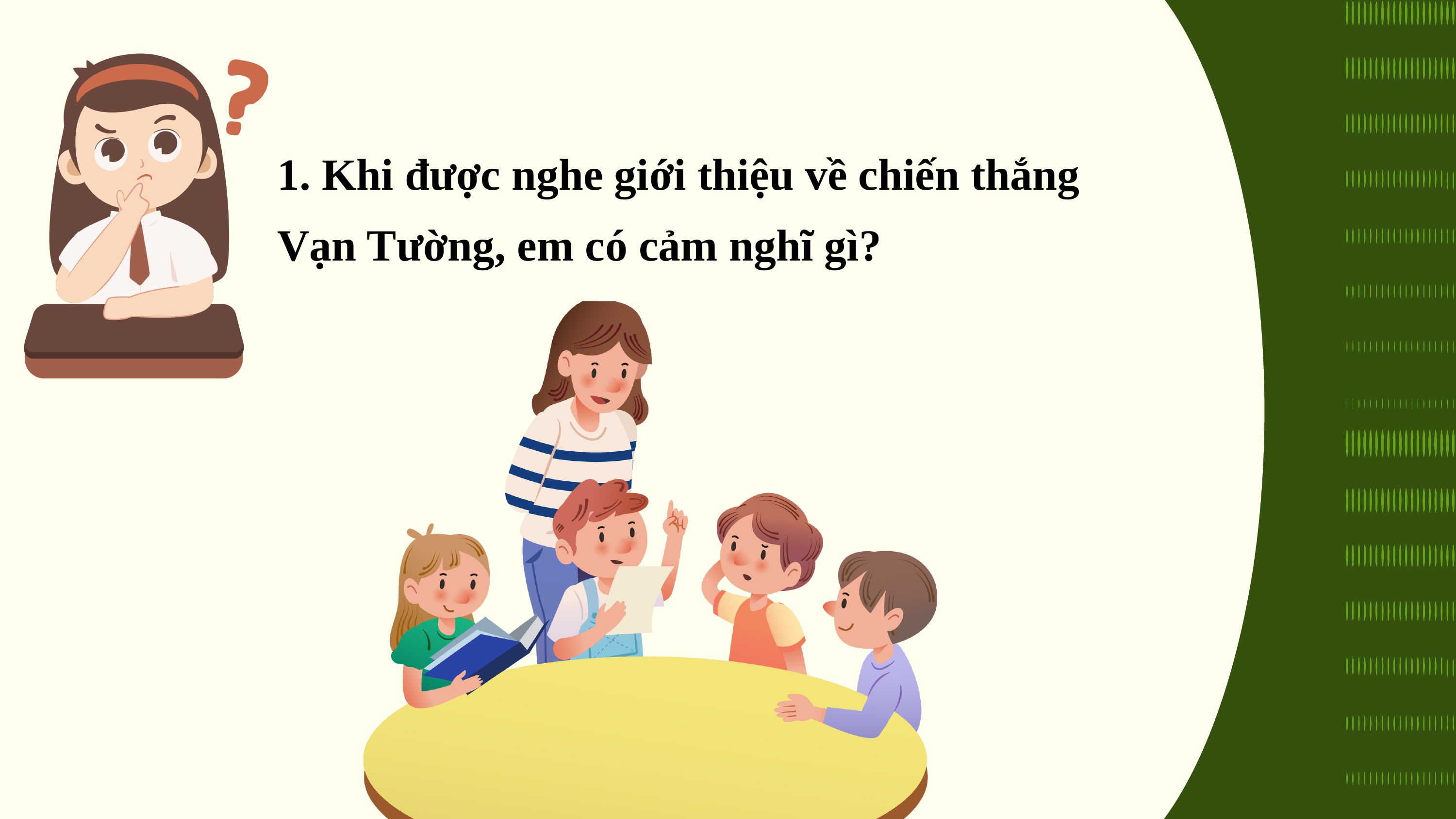

1. Khi được nghe giới thiệu về chiến thắng Vạn Tường, em có cảm nghĩ gì?